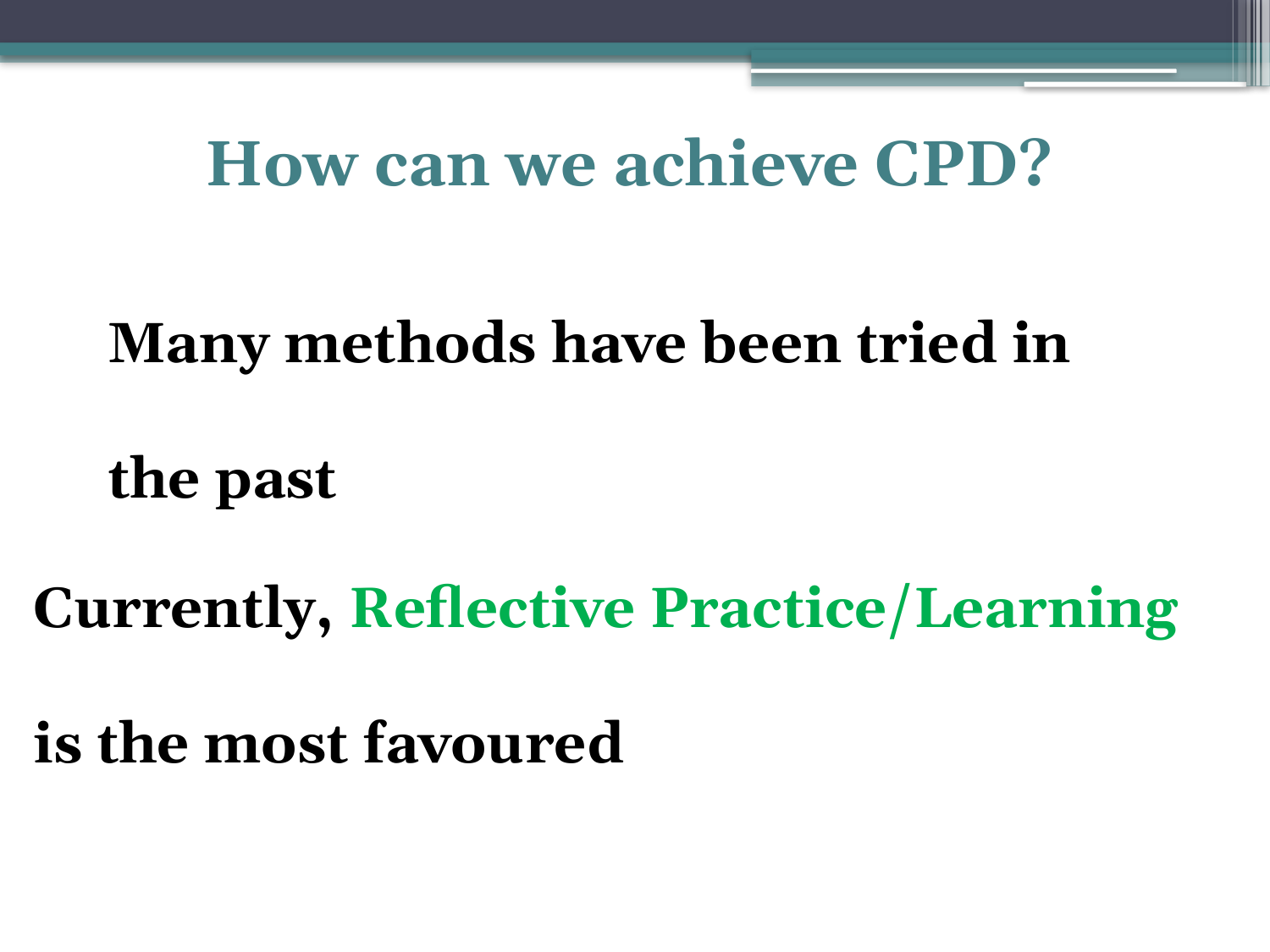

How can we achieve CPD?
Many methods have been tried in the past
Currently, Reflective Practice/Learning is the most favoured